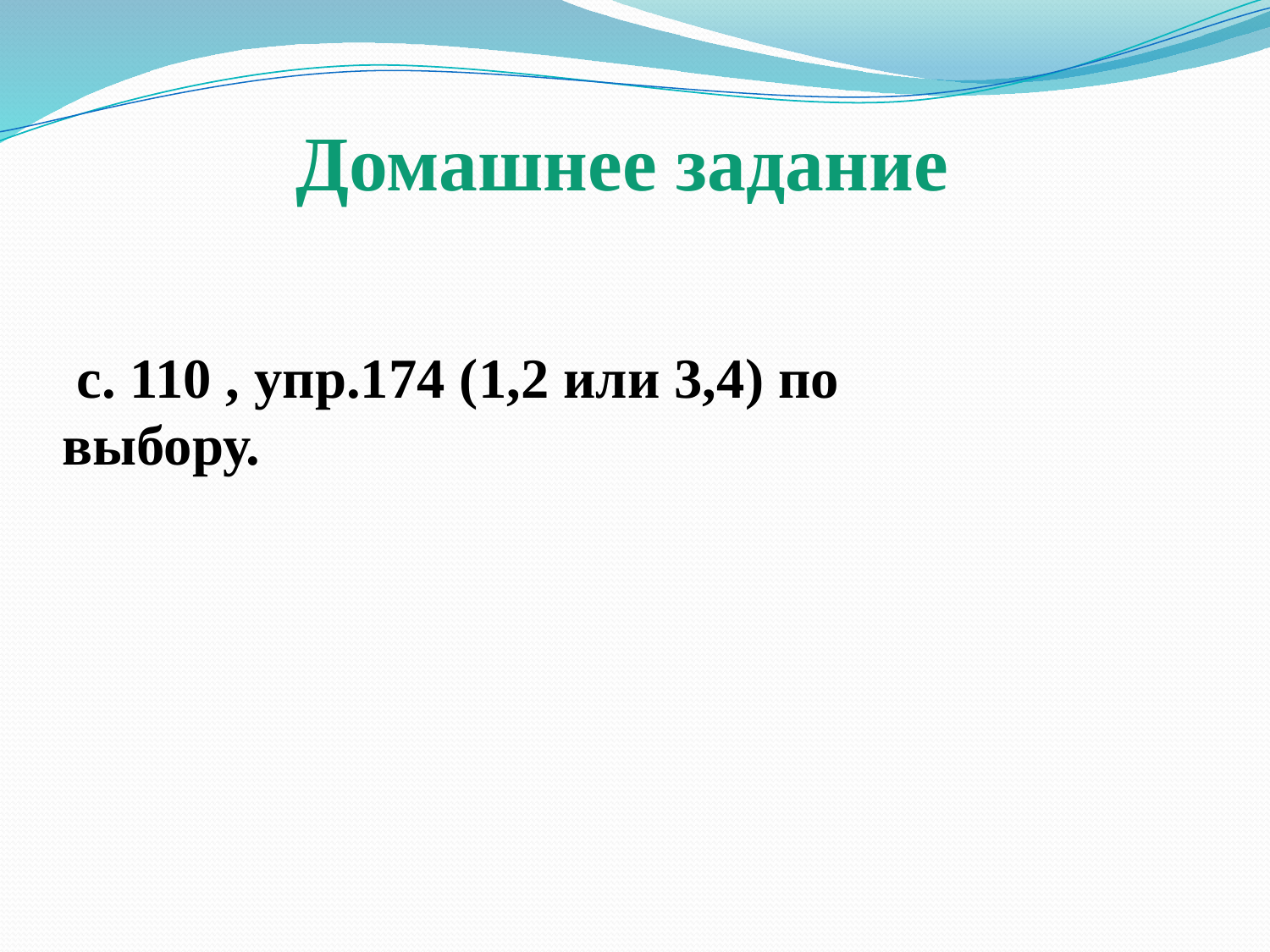

Домашнее задание

 с. 110 , упр.174 (1,2 или 3,4) по выбору.